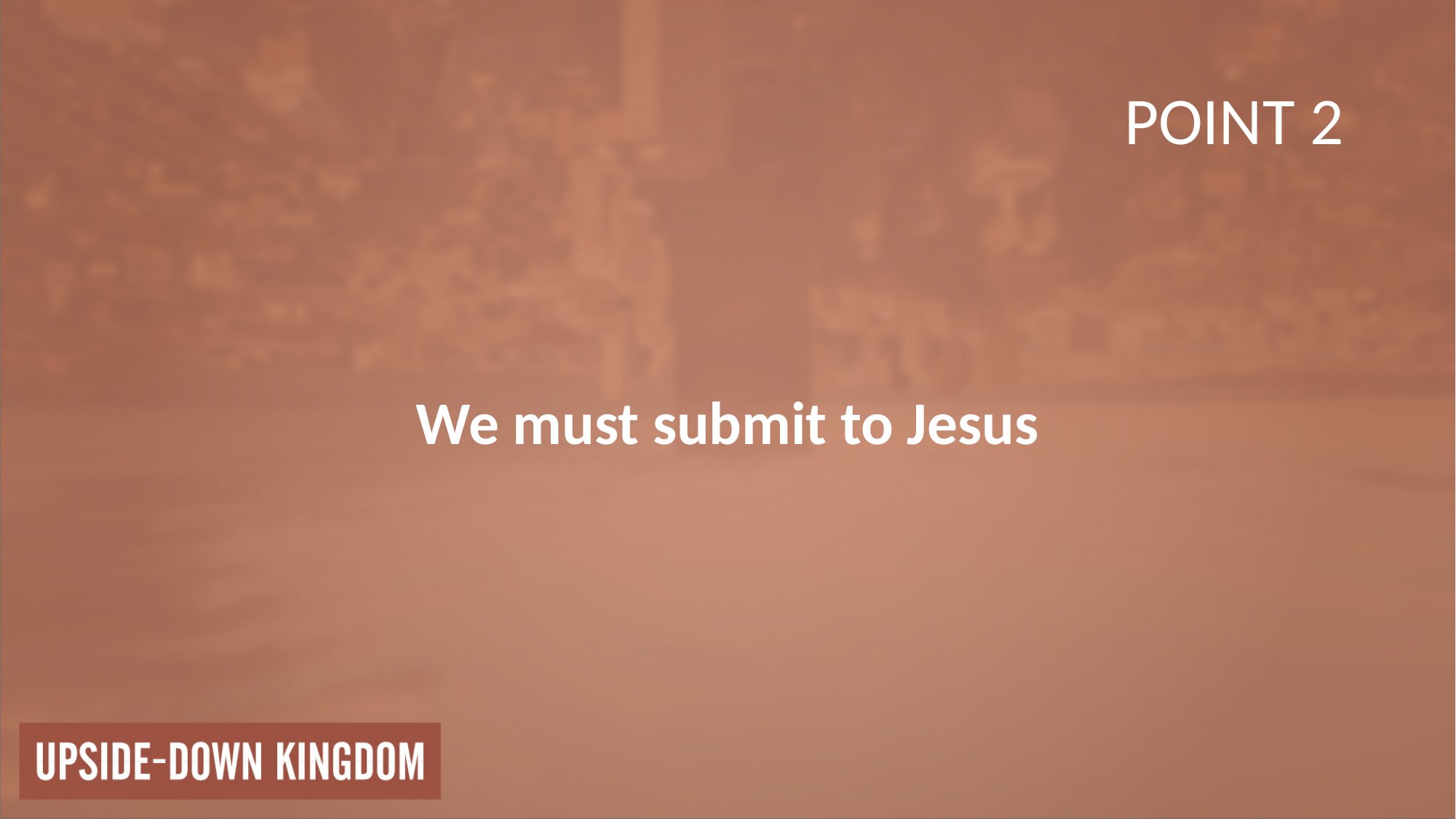

# POINT 2

We must submit to Jesus